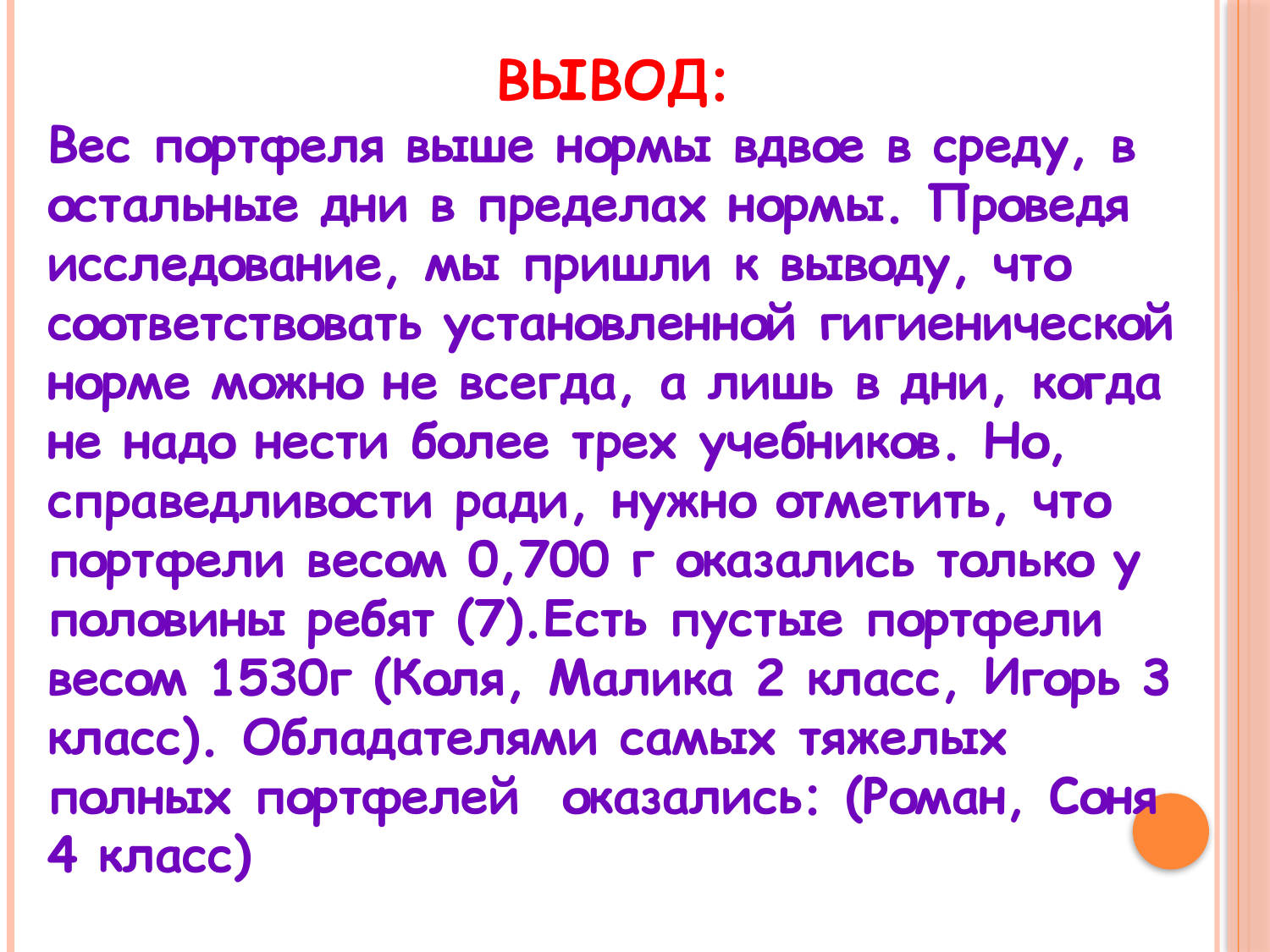

# Вывод:
Вес портфеля выше нормы вдвое в среду, в остальные дни в пределах нормы. Проведя исследование, мы пришли к выводу, что соответствовать установленной гигиенической норме можно не всегда, а лишь в дни, когда не надо нести более трех учебников. Но, справедливости ради, нужно отметить, что портфели весом 0,700 г оказались только у половины ребят (7).Есть пустые портфели весом 1530г (Коля, Малика 2 класс, Игорь 3 класс). Обладателями самых тяжелых полных портфелей  оказались: (Роман, Соня 4 класс)